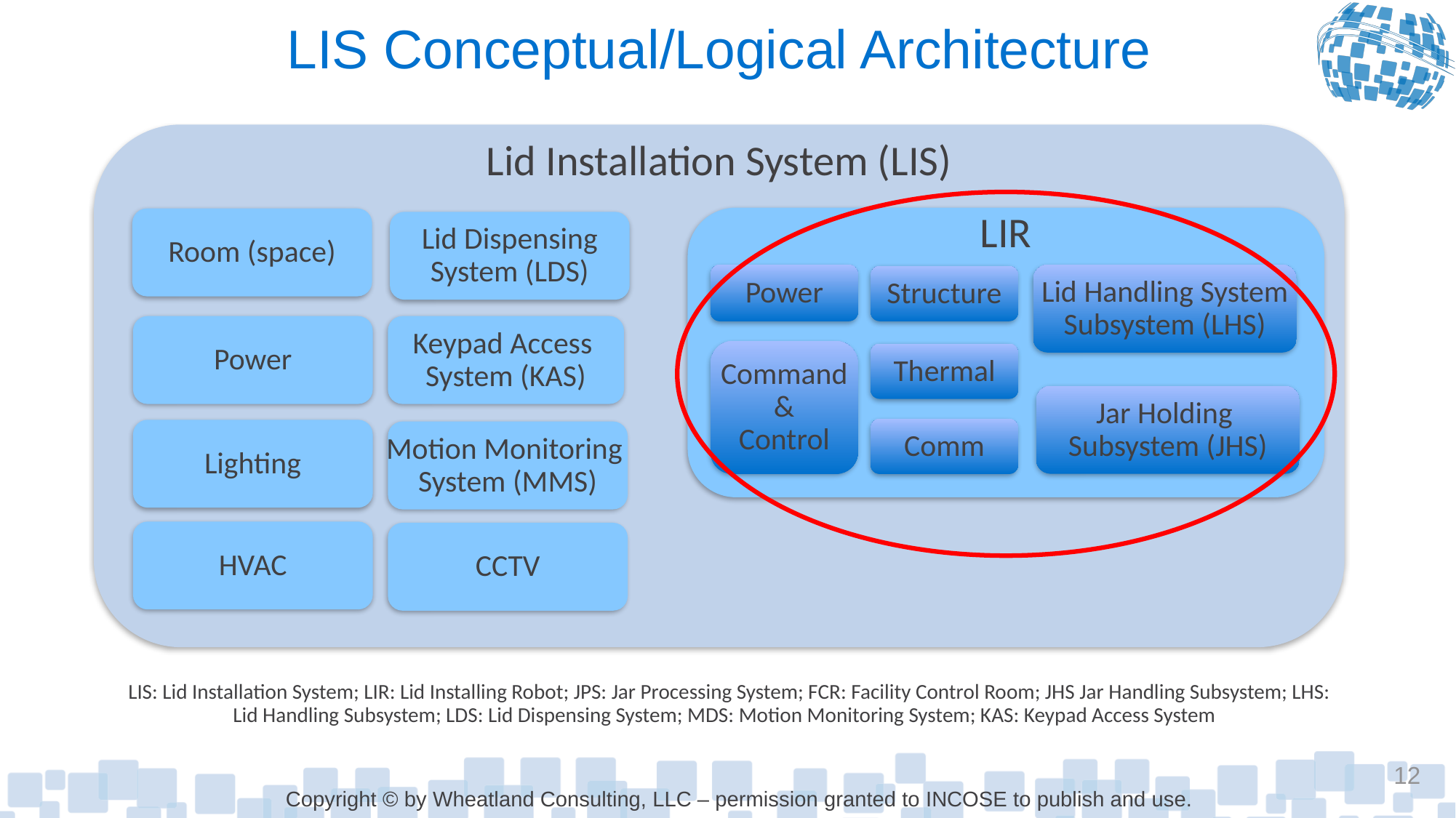

# LIS Conceptual/Logical Architecture
Lid Installation System (LIS)

LIR
Room (space)
Lid Dispensing
System (LDS)
Power
Lid Handling System
Subsystem (LHS)
Structure
Power
Keypad Access
System (KAS)
Command
 &
Control
Thermal
Jar Holding
Subsystem (JHS)
Comm
Lighting
Motion Monitoring
System (MMS)
HVAC
CCTV
LIS: Lid Installation System; LIR: Lid Installing Robot; JPS: Jar Processing System; FCR: Facility Control Room; JHS Jar Handling Subsystem; LHS: Lid Handling Subsystem; LDS: Lid Dispensing System; MDS: Motion Monitoring System; KAS: Keypad Access System
12
Copyright © by Wheatland Consulting, LLC – permission granted to INCOSE to publish and use.